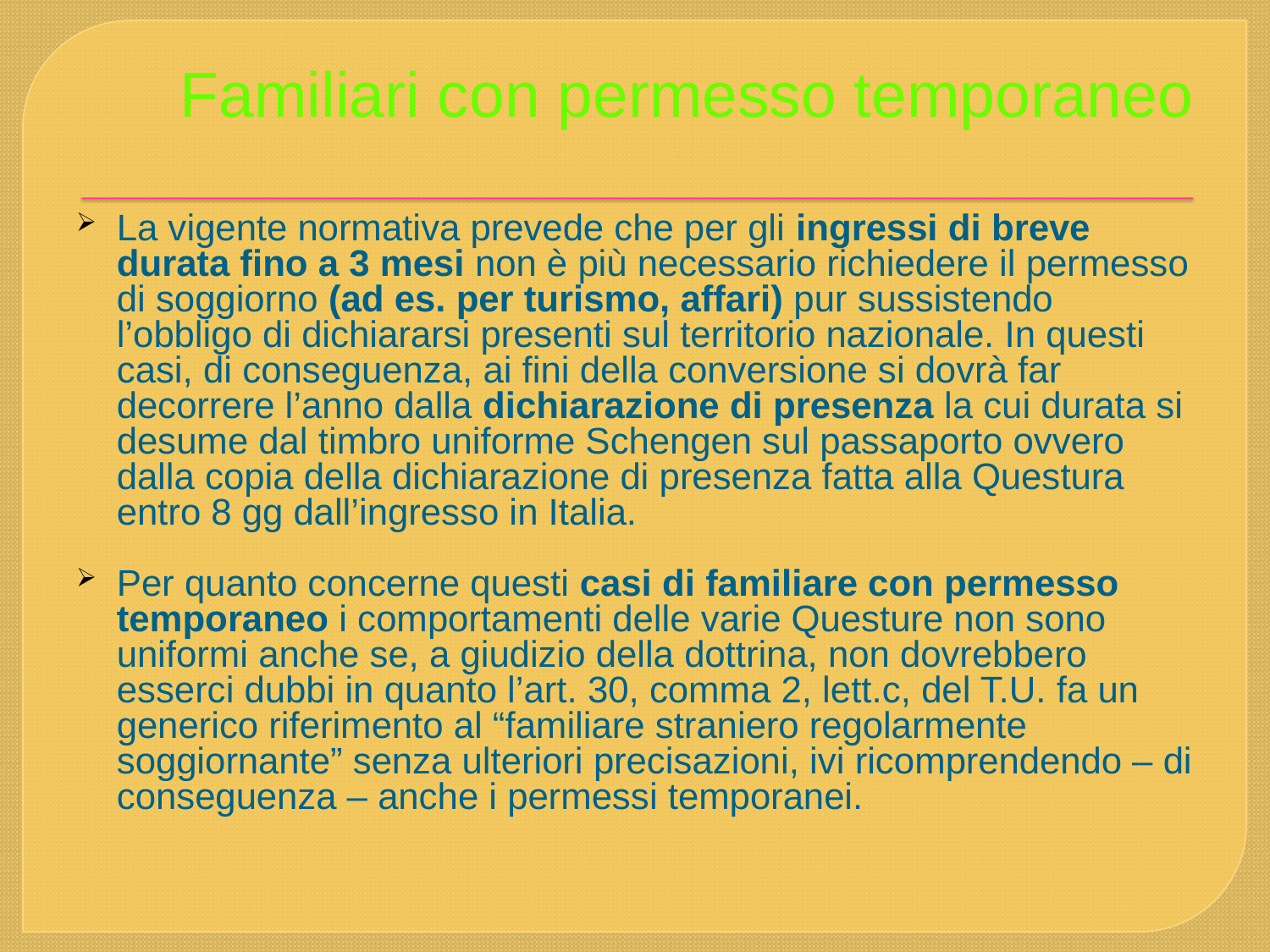

Familiari con permesso temporaneo
La vigente normativa prevede che per gli ingressi di breve durata fino a 3 mesi non è più necessario richiedere il permesso di soggiorno (ad es. per turismo, affari) pur sussistendo l’obbligo di dichiararsi presenti sul territorio nazionale. In questi casi, di conseguenza, ai fini della conversione si dovrà far decorrere l’anno dalla dichiarazione di presenza la cui durata si desume dal timbro uniforme Schengen sul passaporto ovvero dalla copia della dichiarazione di presenza fatta alla Questura entro 8 gg dall’ingresso in Italia.

Per quanto concerne questi casi di familiare con permesso temporaneo i comportamenti delle varie Questure non sono uniformi anche se, a giudizio della dottrina, non dovrebbero esserci dubbi in quanto l’art. 30, comma 2, lett.c, del T.U. fa un generico riferimento al “familiare straniero regolarmente soggiornante” senza ulteriori precisazioni, ivi ricomprendendo – di conseguenza – anche i permessi temporanei.